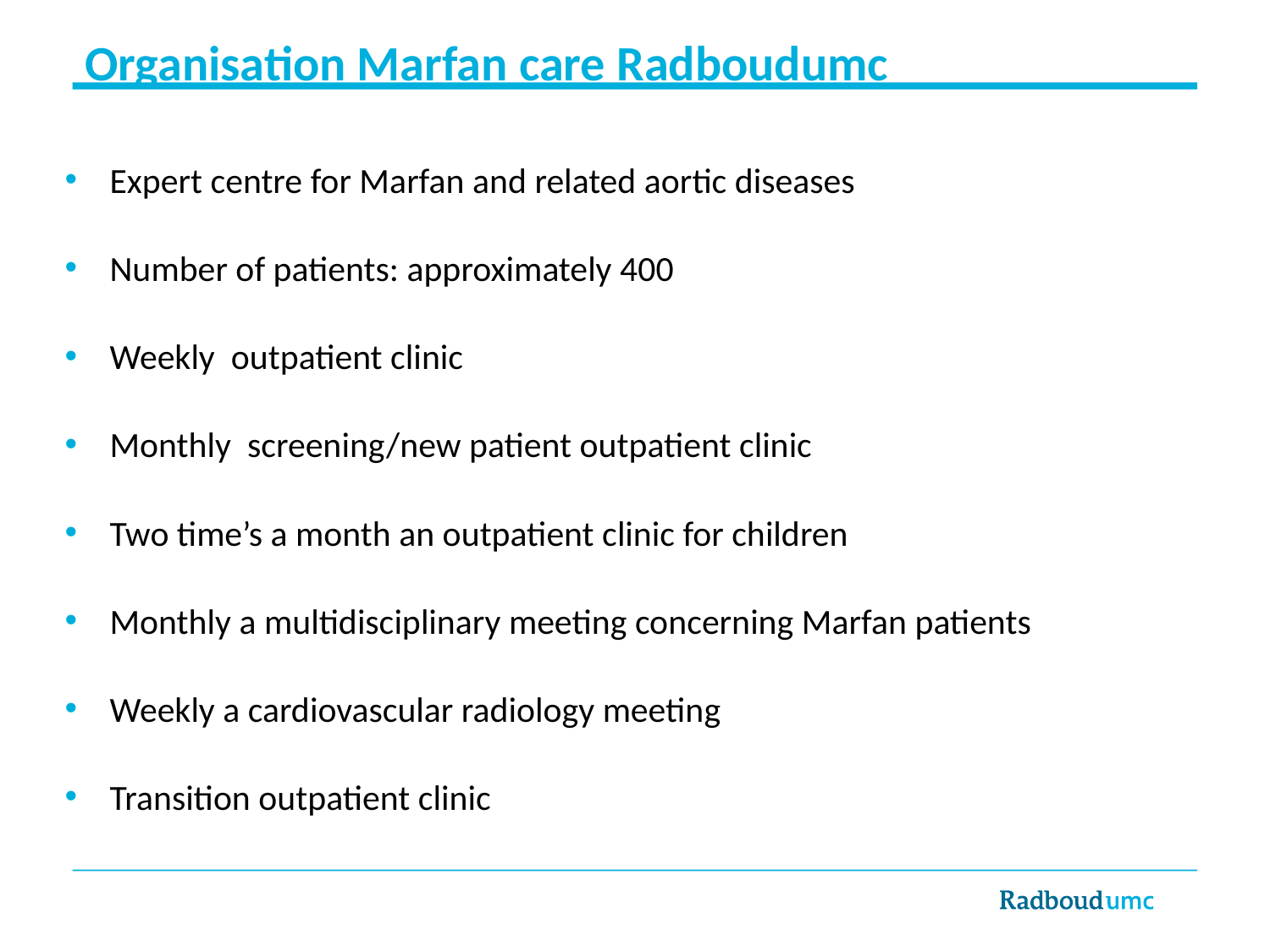

# Organisation Marfan care Radboudumc
Expert centre for Marfan and related aortic diseases

Number of patients: approximately 400

Weekly  outpatient clinic

Monthly  screening/new patient outpatient clinic

Two time’s a month an outpatient clinic for children

Monthly a multidisciplinary meeting concerning Marfan patients

Weekly a cardiovascular radiology meeting

Transition outpatient clinic